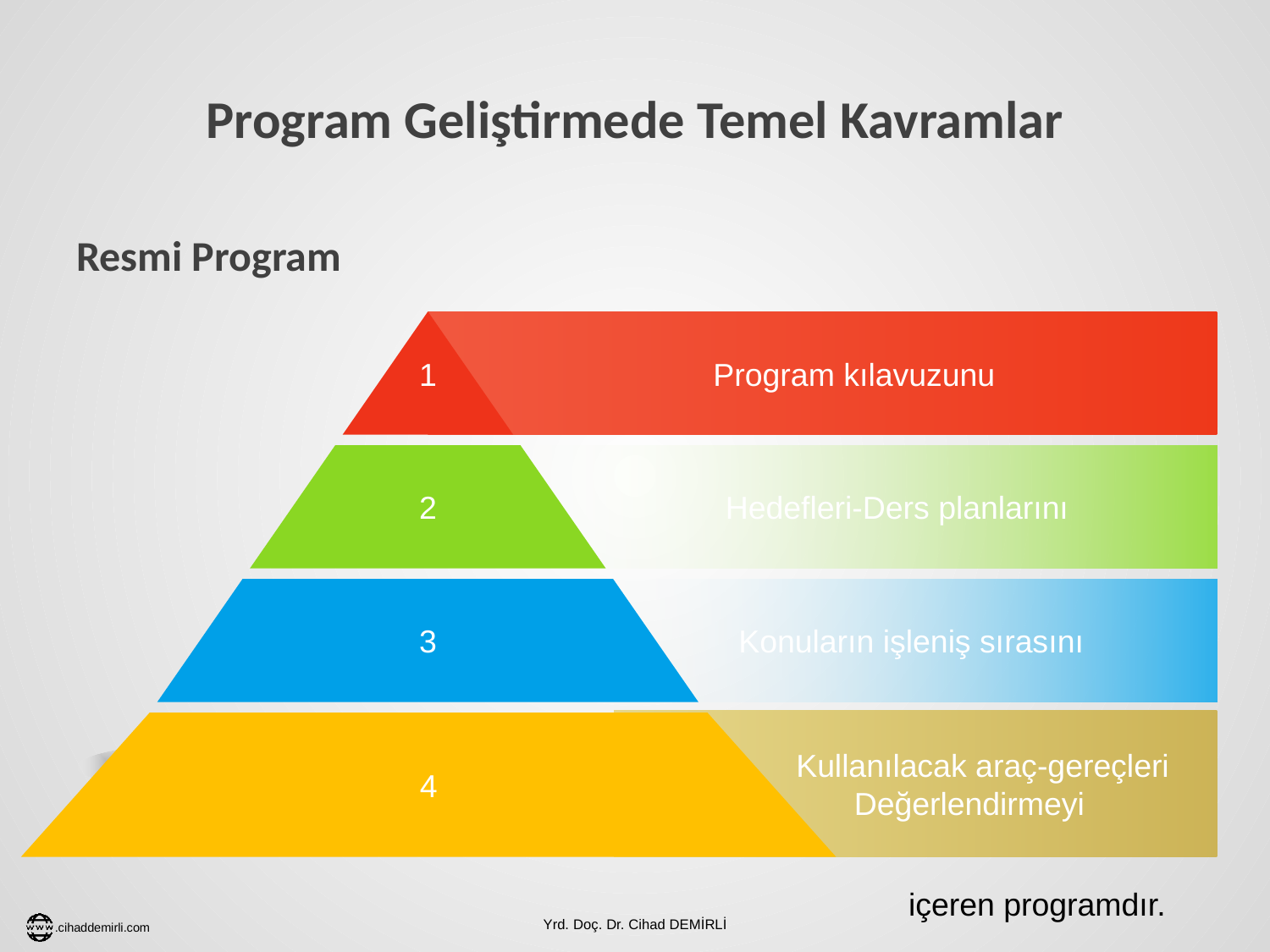

# Program Geliştirmede Temel Kavramlar

Resmi Program
1
Program kılavuzunu
2
Hedefleri-Ders planlarını
3
Konuların işleniş sırasını

        Kullanılacak araç-gereçleri
     Değerlendirmeyi
4

içeren programdır.